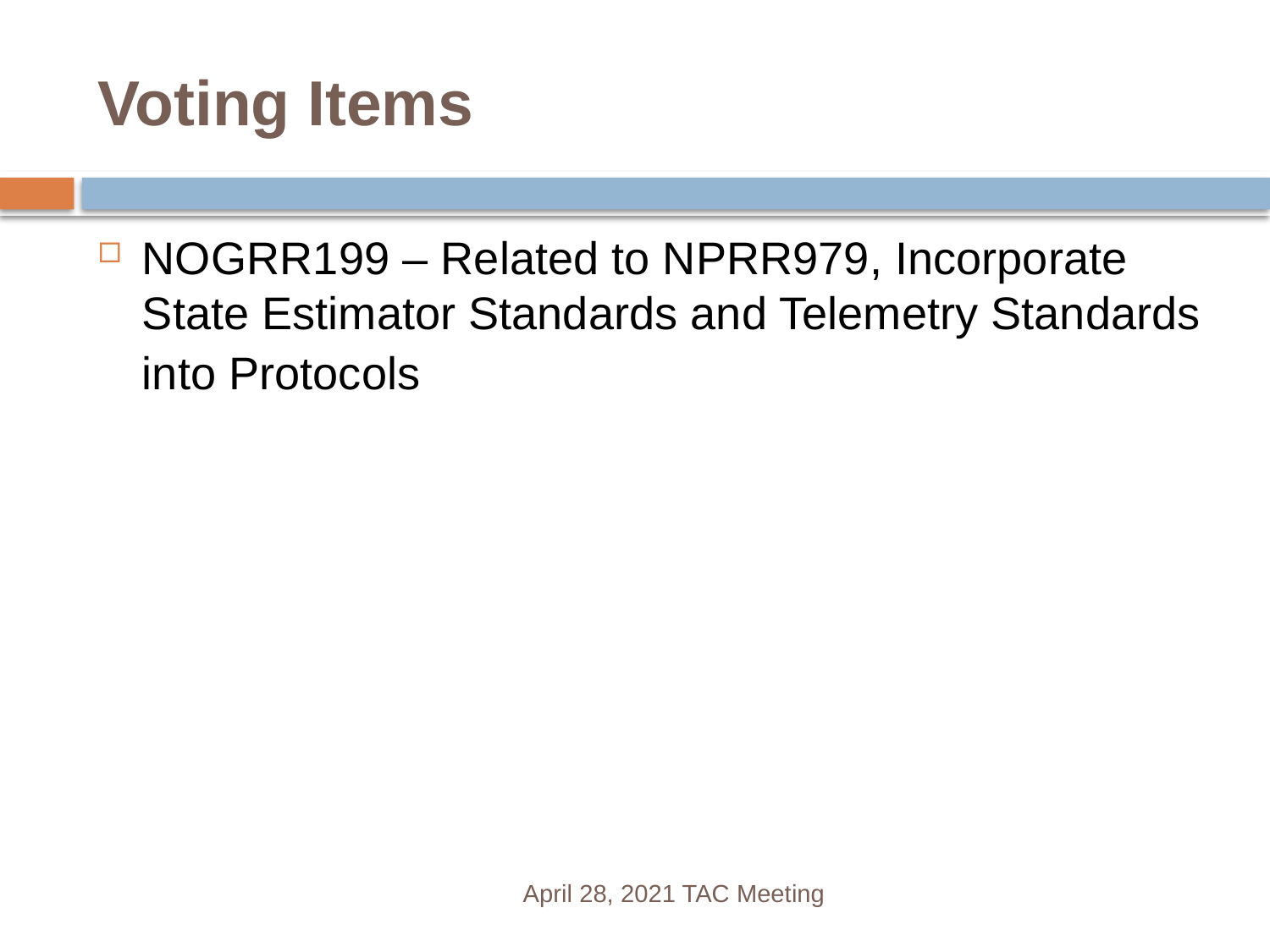

# Voting Items
NOGRR199 – Related to NPRR979, Incorporate State Estimator Standards and Telemetry Standards into Protocols
April 28, 2021 TAC Meeting